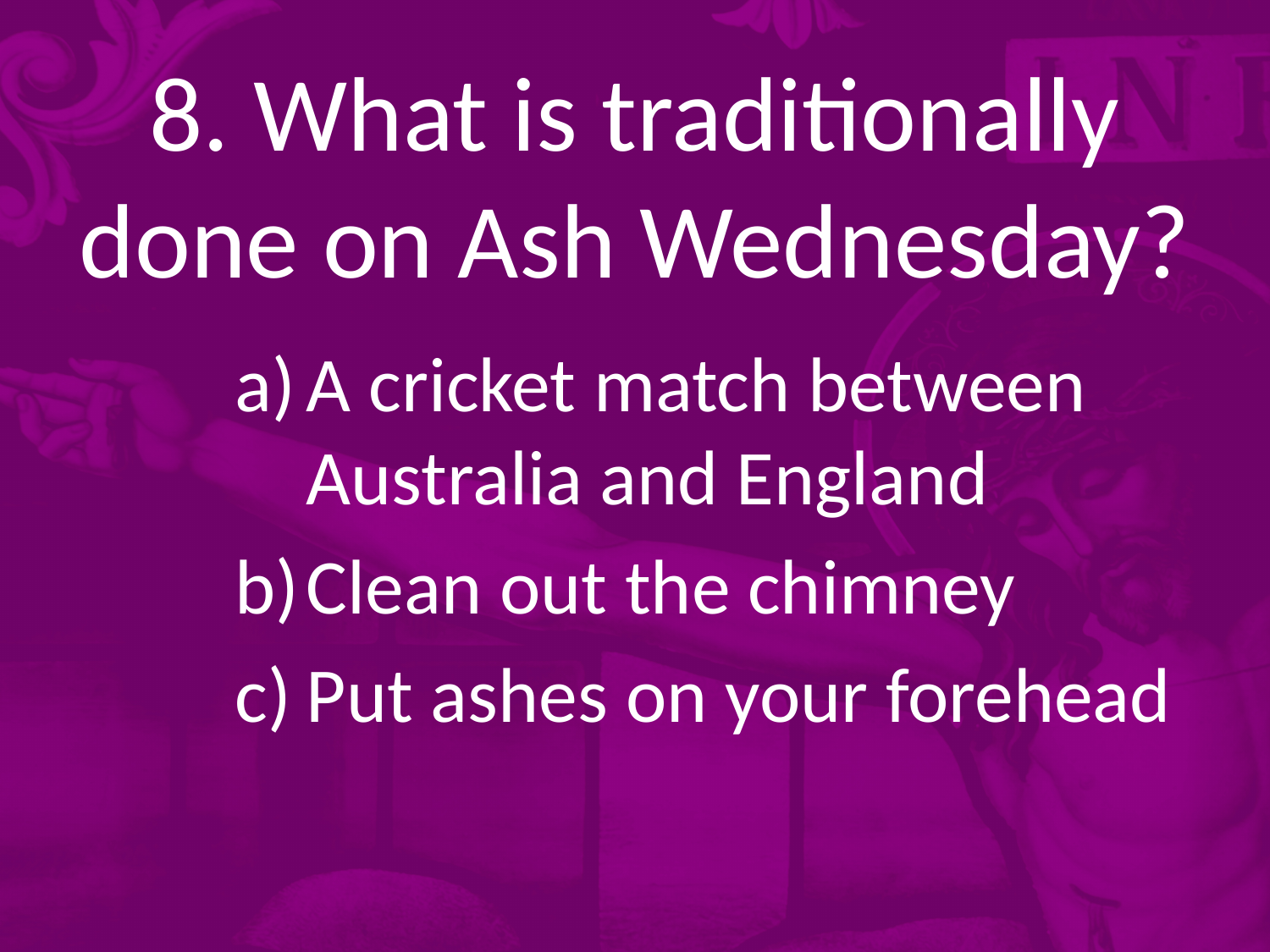

# 8. What is traditionally done on Ash Wednesday?
A cricket match between Australia and England
Clean out the chimney
Put ashes on your forehead